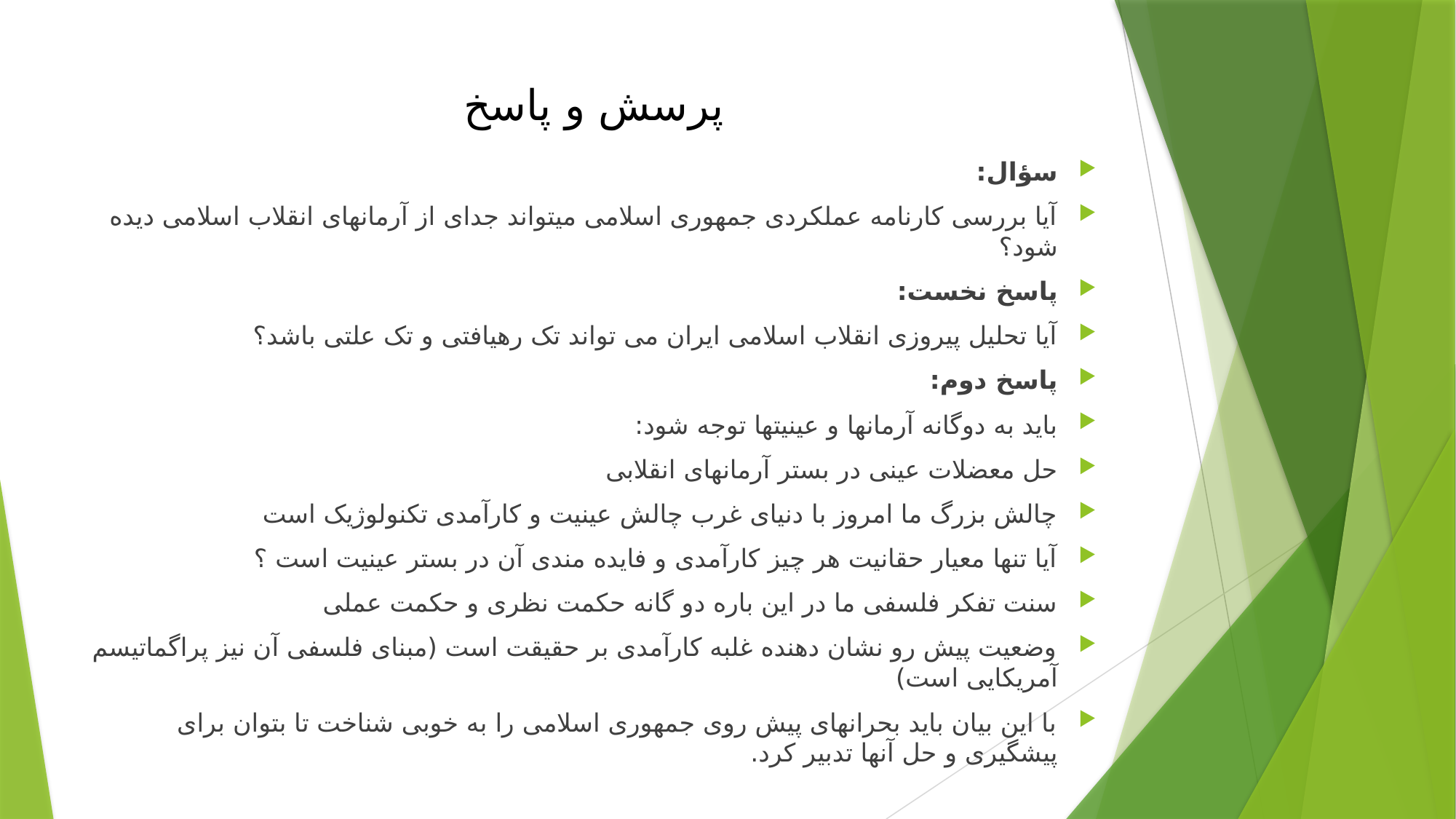

# پرسش و پاسخ
سؤال:
آیا بررسی کارنامه عملکردی جمهوری اسلامی میتواند جدای از آرمانهای انقلاب اسلامی دیده شود؟
پاسخ نخست:
آیا تحلیل پیروزی انقلاب اسلامی ایران می تواند تک رهیافتی و تک علتی باشد؟
پاسخ دوم:
باید به دوگانه آرمانها و عینیتها توجه شود:
حل معضلات عینی در بستر آرمانهای انقلابی
چالش بزرگ ما امروز با دنیای غرب چالش عینیت و کارآمدی تکنولوژیک است
آیا تنها معیار حقانیت هر چیز کارآمدی و فایده مندی آن در بستر عینیت است ؟
سنت تفکر فلسفی ما در این باره دو گانه حکمت نظری و حکمت عملی
وضعیت پیش رو نشان دهنده غلبه کارآمدی بر حقیقت است (مبنای فلسفی آن نیز پراگماتیسم آمریکایی است)
با این بیان باید بحرانهای پیش روی جمهوری اسلامی را به خوبی شناخت تا بتوان برای پیشگیری و حل آنها تدبیر کرد.